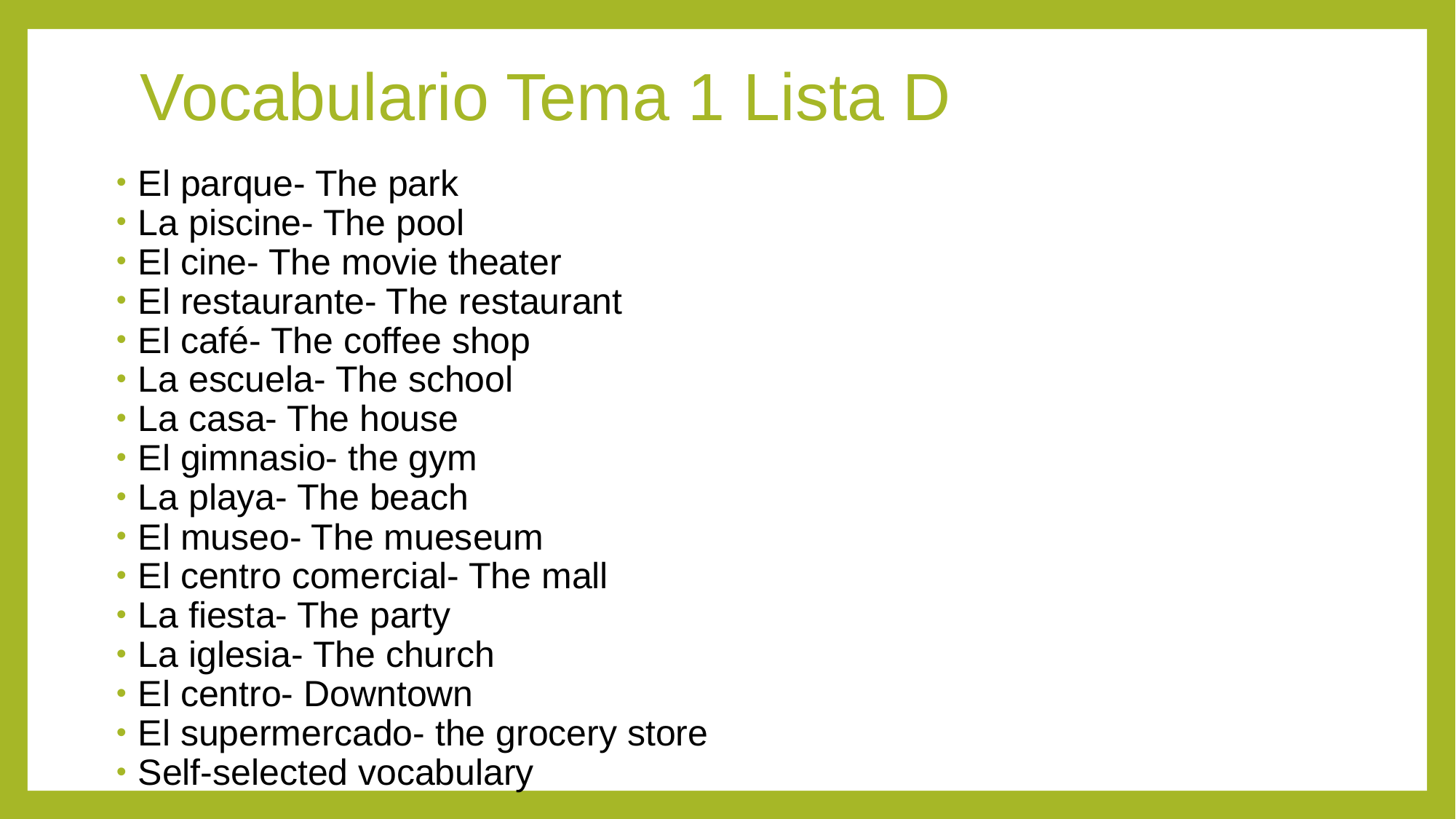

# Vocabulario Tema 1 Lista D
El parque- The park
La piscine- The pool
El cine- The movie theater
El restaurante- The restaurant
El café- The coffee shop
La escuela- The school
La casa- The house
El gimnasio- the gym
La playa- The beach
El museo- The mueseum
El centro comercial- The mall
La fiesta- The party
La iglesia- The church
El centro- Downtown
El supermercado- the grocery store
Self-selected vocabulary